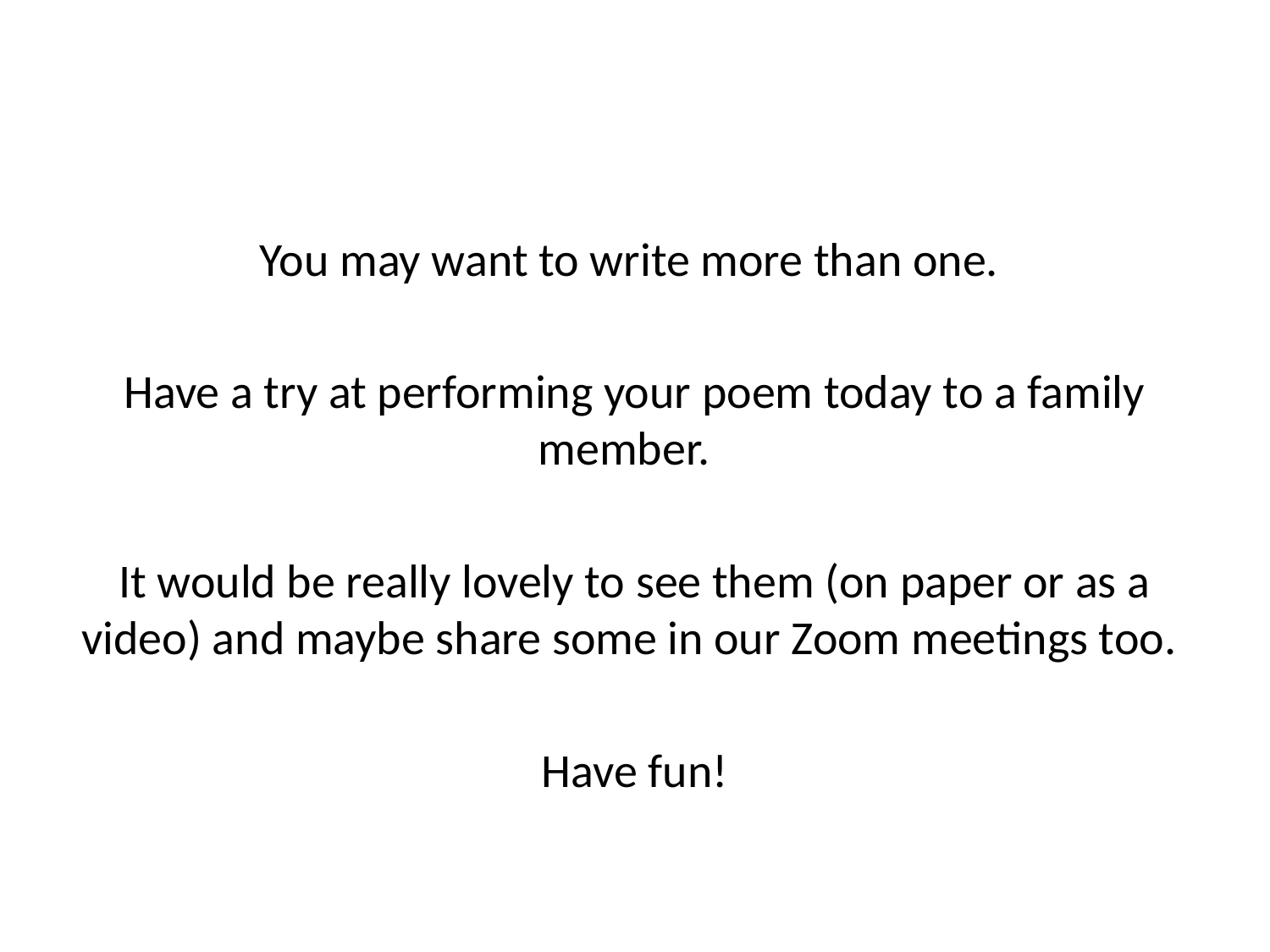

You may want to write more than one.

Have a try at performing your poem today to a family member.

It would be really lovely to see them (on paper or as a video) and maybe share some in our Zoom meetings too.

Have fun!